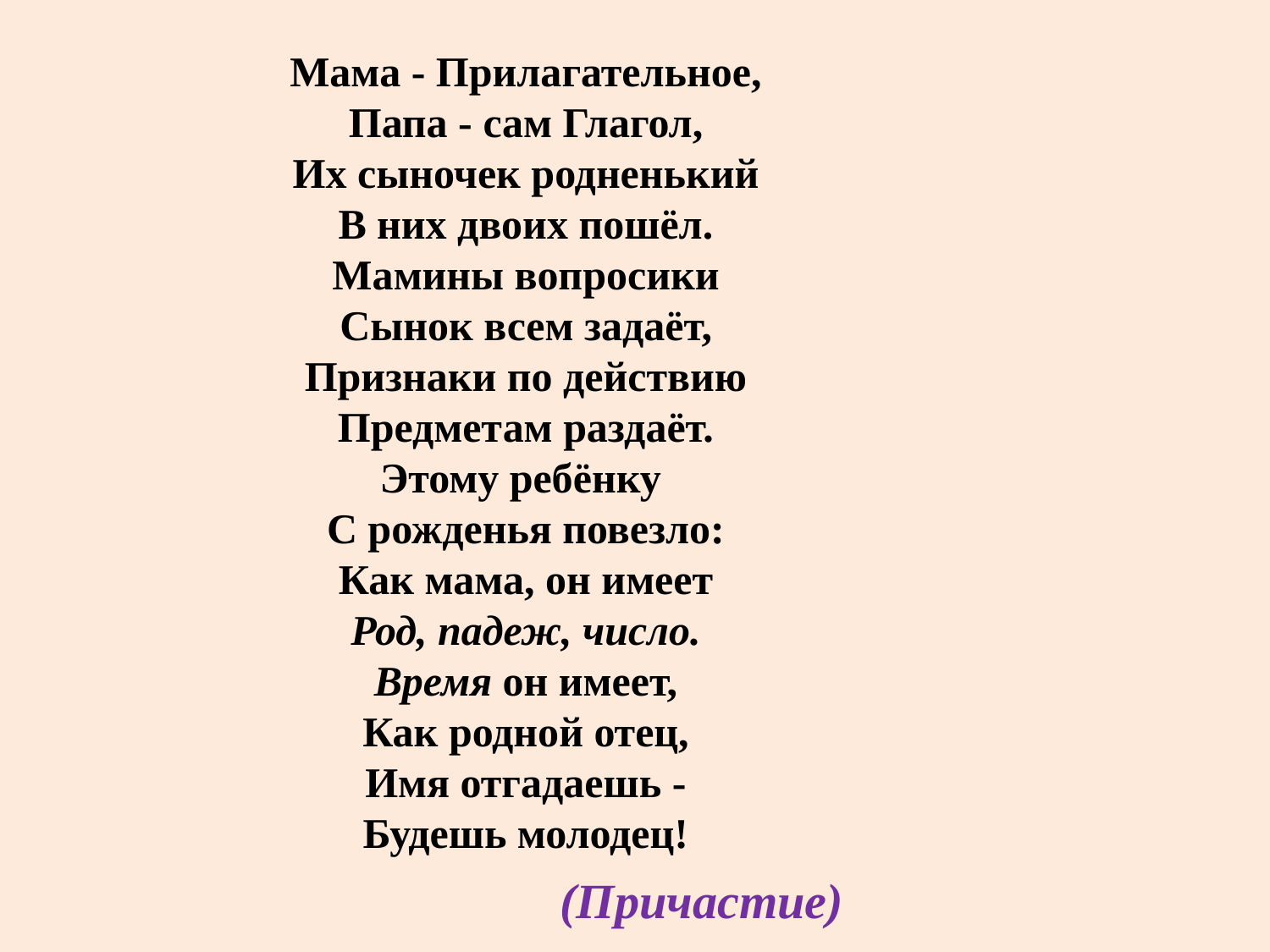

Мама - Прилагательное,
Папа - сам Глагол,
Их сыночек родненький
В них двоих пошёл.
Мамины вопросики
Сынок всем задаёт,
Признаки по действию
Предметам раздаёт.
Этому ребёнку 
С рожденья повезло:
Как мама, он имеет
Род, падеж, число.
Время он имеет,
Как родной отец,
Имя отгадаешь -
Будешь молодец!
(Причастие)